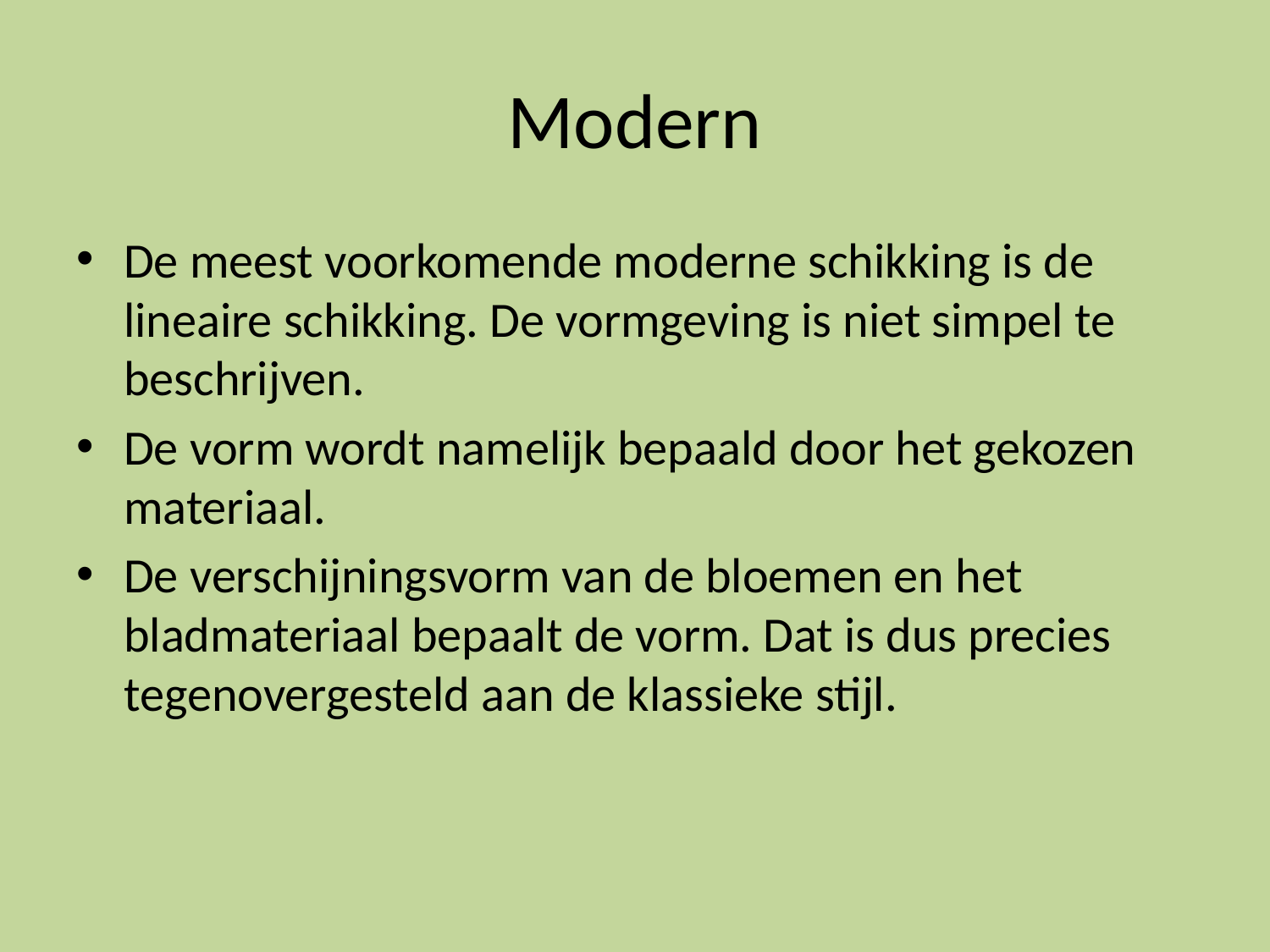

# Modern
De meest voorkomende moderne schikking is de lineaire schikking. De vormgeving is niet simpel te beschrijven.
De vorm wordt namelijk bepaald door het gekozen materiaal.
De verschijningsvorm van de bloemen en het bladmateriaal bepaalt de vorm. Dat is dus precies tegenovergesteld aan de klassieke stijl.